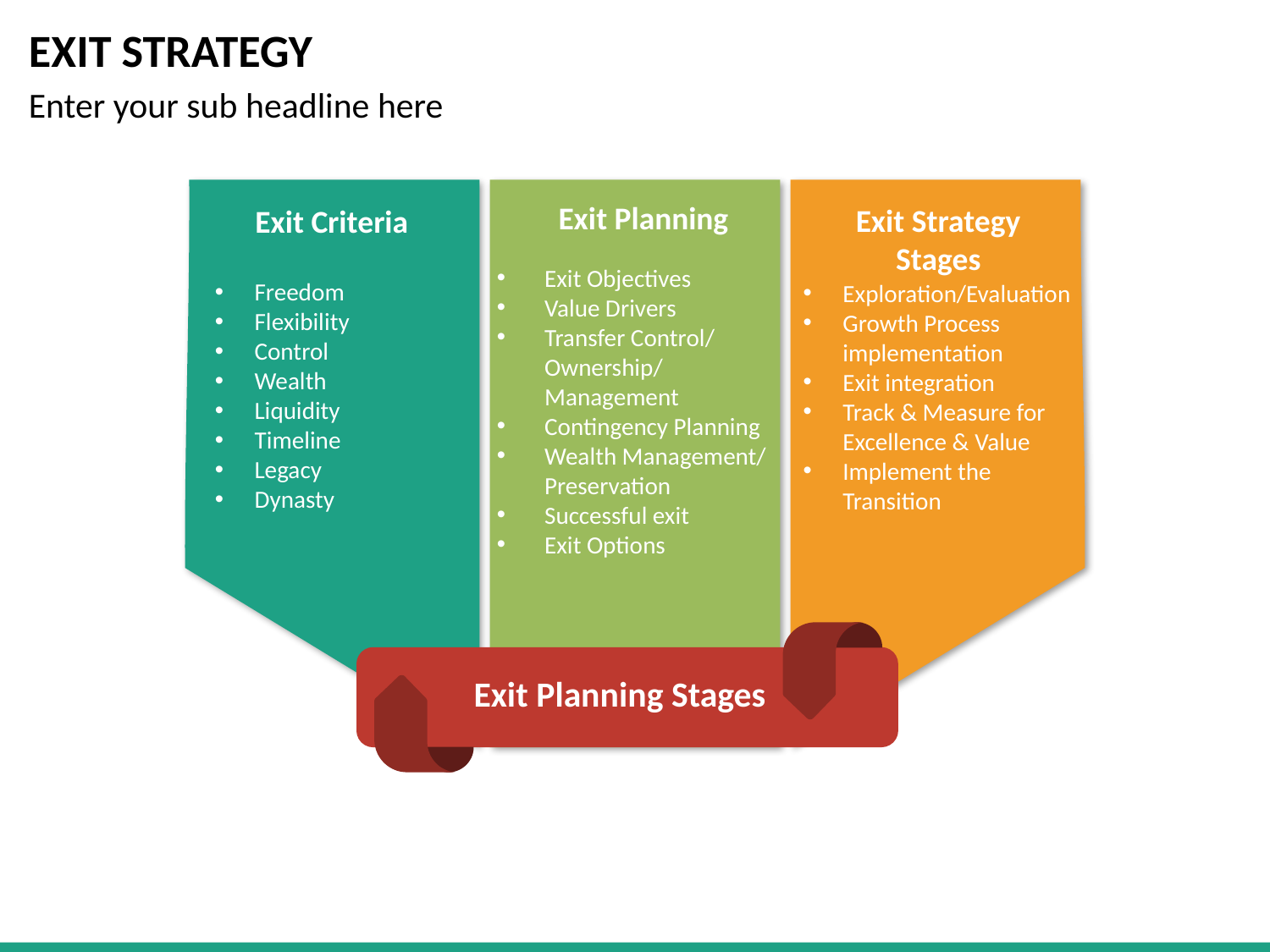

# EXIT STRATEGY
Enter your sub headline here

Exit Planning
Exit Strategy Stages
Exit Criteria
Exit Objectives
Value Drivers
Transfer Control/ Ownership/ Management
Contingency Planning
Wealth Management/ Preservation
Successful exit
Exit Options

Freedom
Flexibility
Control
Wealth
Liquidity
Timeline
Legacy
Dynasty
Exploration/Evaluation
Growth Process implementation
Exit integration
Track & Measure for Excellence & Value
Implement the Transition

Exit Planning Stages